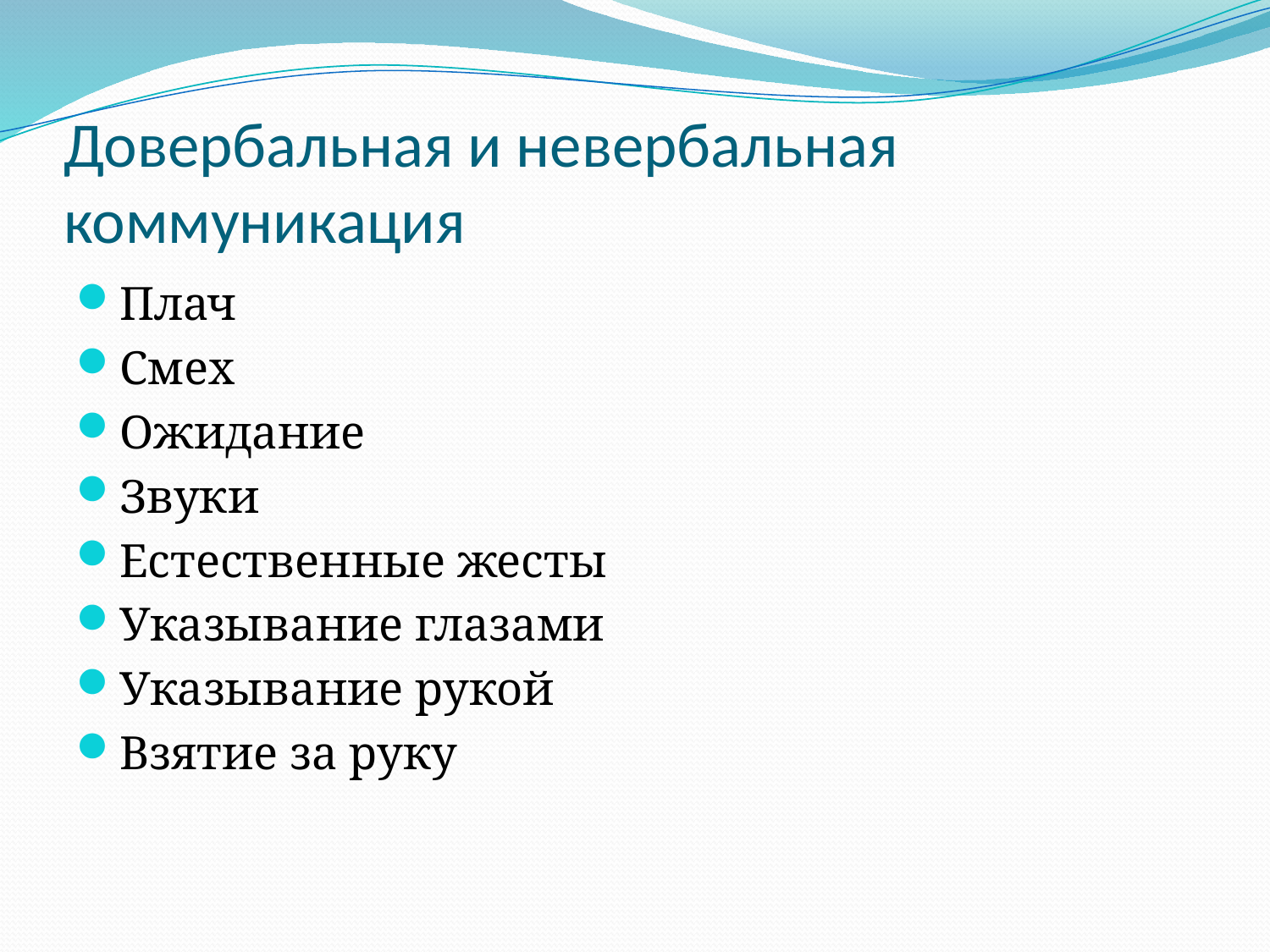

# Довербальная и невербальная коммуникация
Плач
Смех
Ожидание
Звуки
Естественные жесты
Указывание глазами
Указывание рукой
Взятие за руку